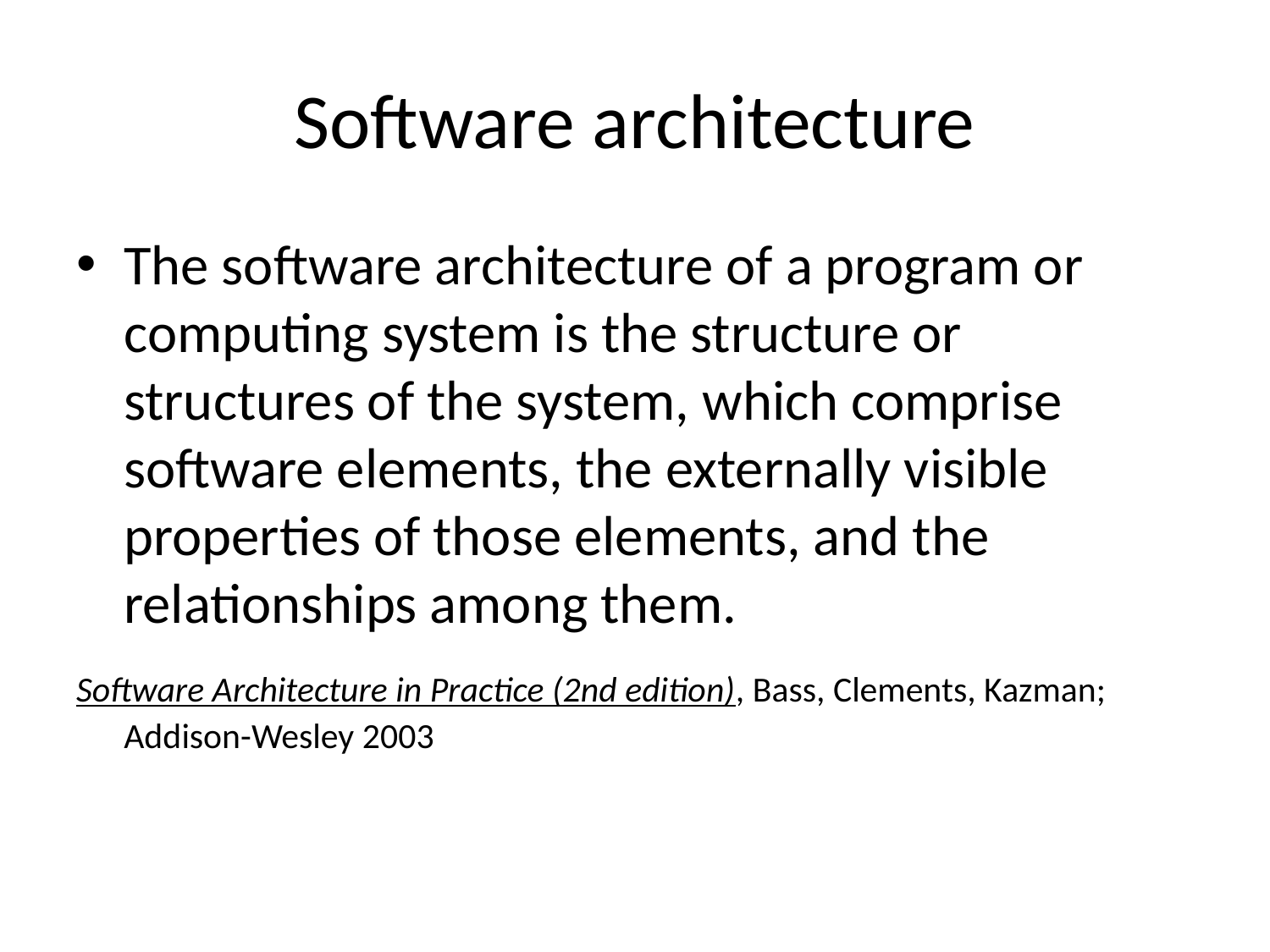

# Software architecture
The software architecture of a program or computing system is the structure or structures of the system, which comprise software elements, the externally visible properties of those elements, and the relationships among them.
	Software Architecture in Practice (2nd edition), Bass, Clements, Kazman; Addison-Wesley 2003